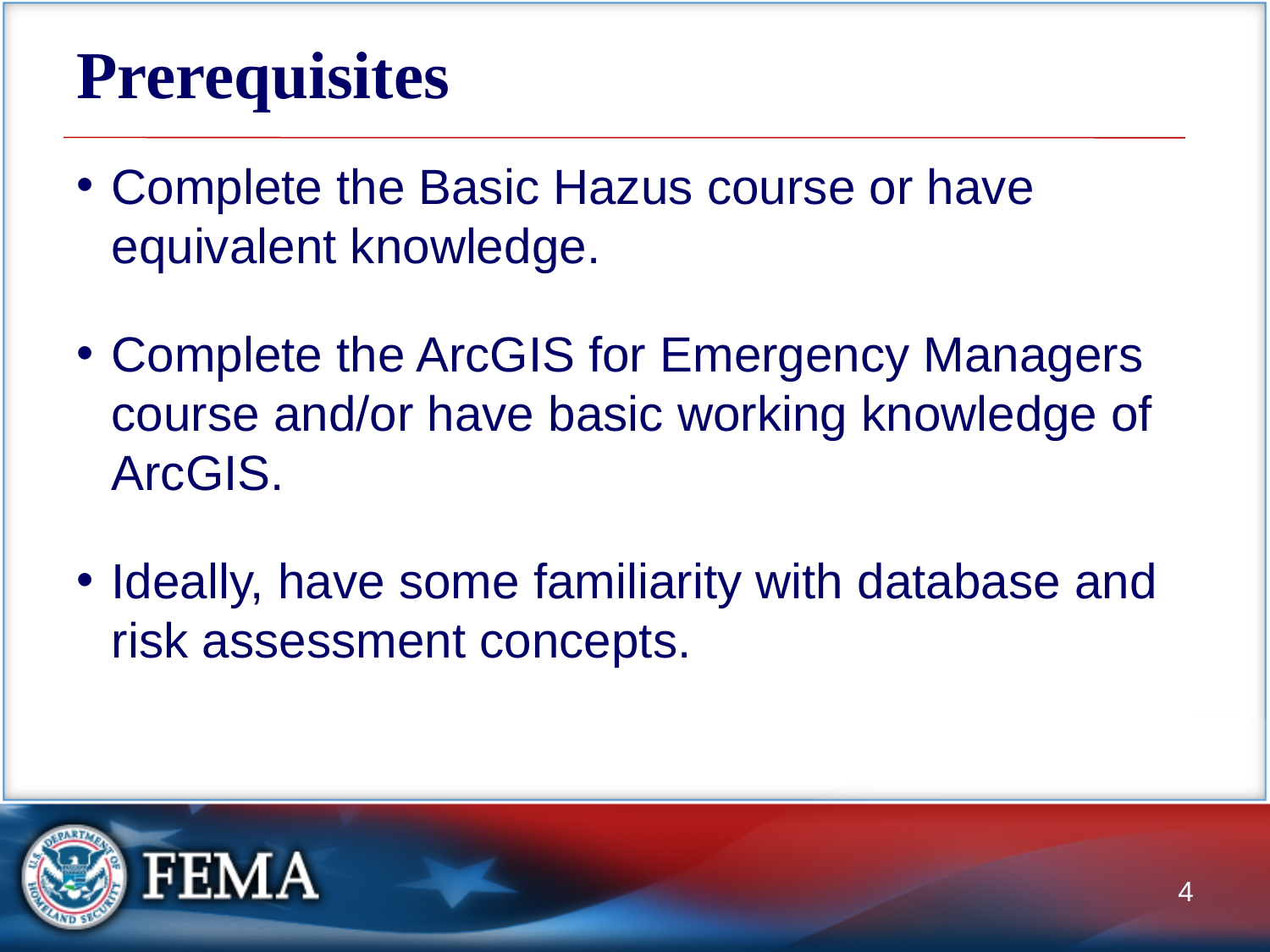

# Prerequisites
Complete the Basic Hazus course or have equivalent knowledge.
Complete the ArcGIS for Emergency Managers course and/or have basic working knowledge of ArcGIS.
Ideally, have some familiarity with database and risk assessment concepts.
4